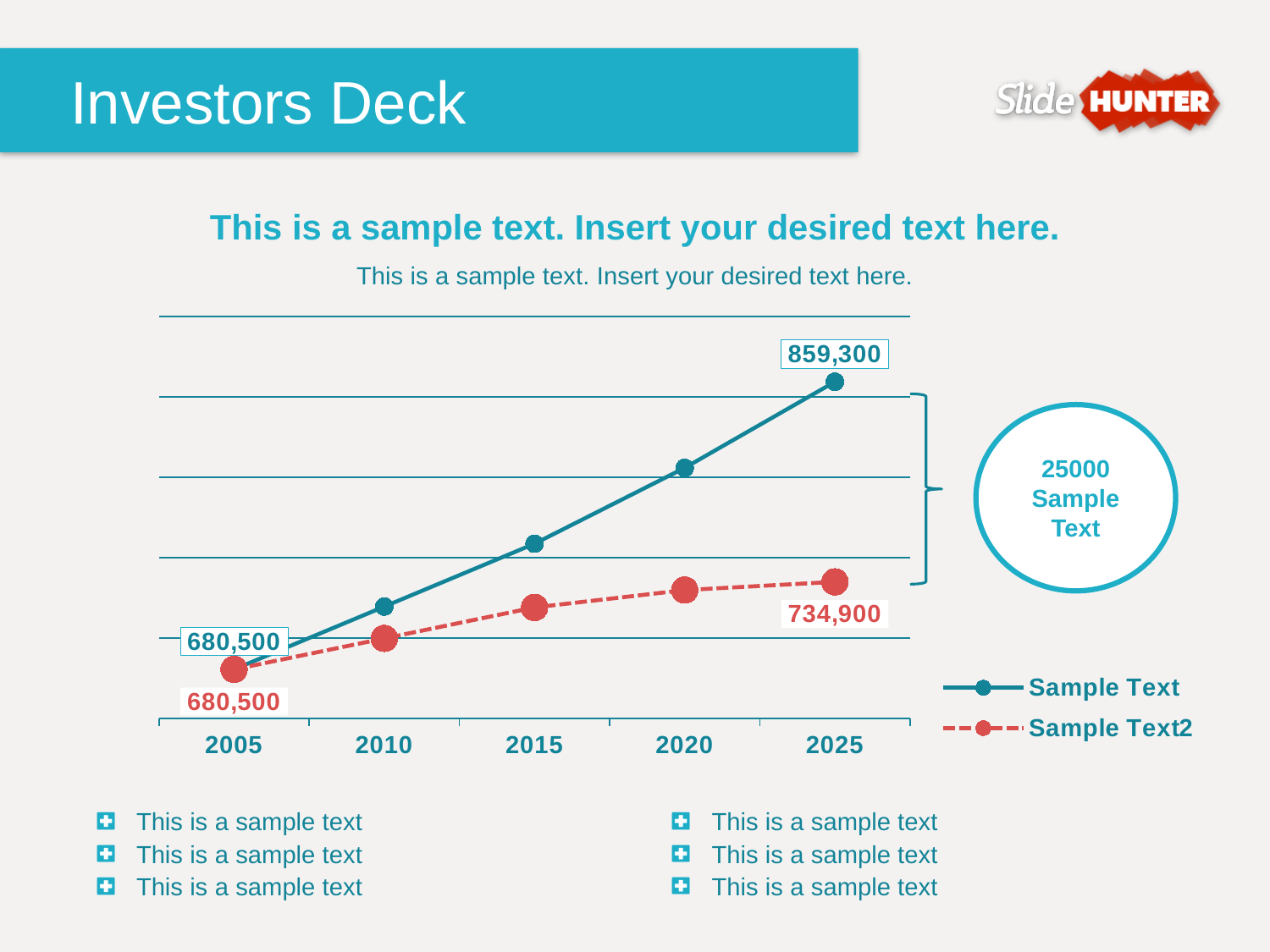

Investors Deck
This is a sample text. Insert your desired text here.
This is a sample text. Insert your desired text here.

### Chart

| Category | Sample Text | Sample Text2 |
|---|---|---|
| 2005 | 680500.0 | 680500.0 |
| 2010 | 719550.0 | 699750.0 |
| 2015 | 758600.0 | 719000.0 |
| 2020 | 805800.0 | 729800.0 |
| 2025 | 859300.0 | 734900.0 |
25000
Sample Text
This is a sample text
This is a sample text
This is a sample text
This is a sample text
This is a sample text
This is a sample text